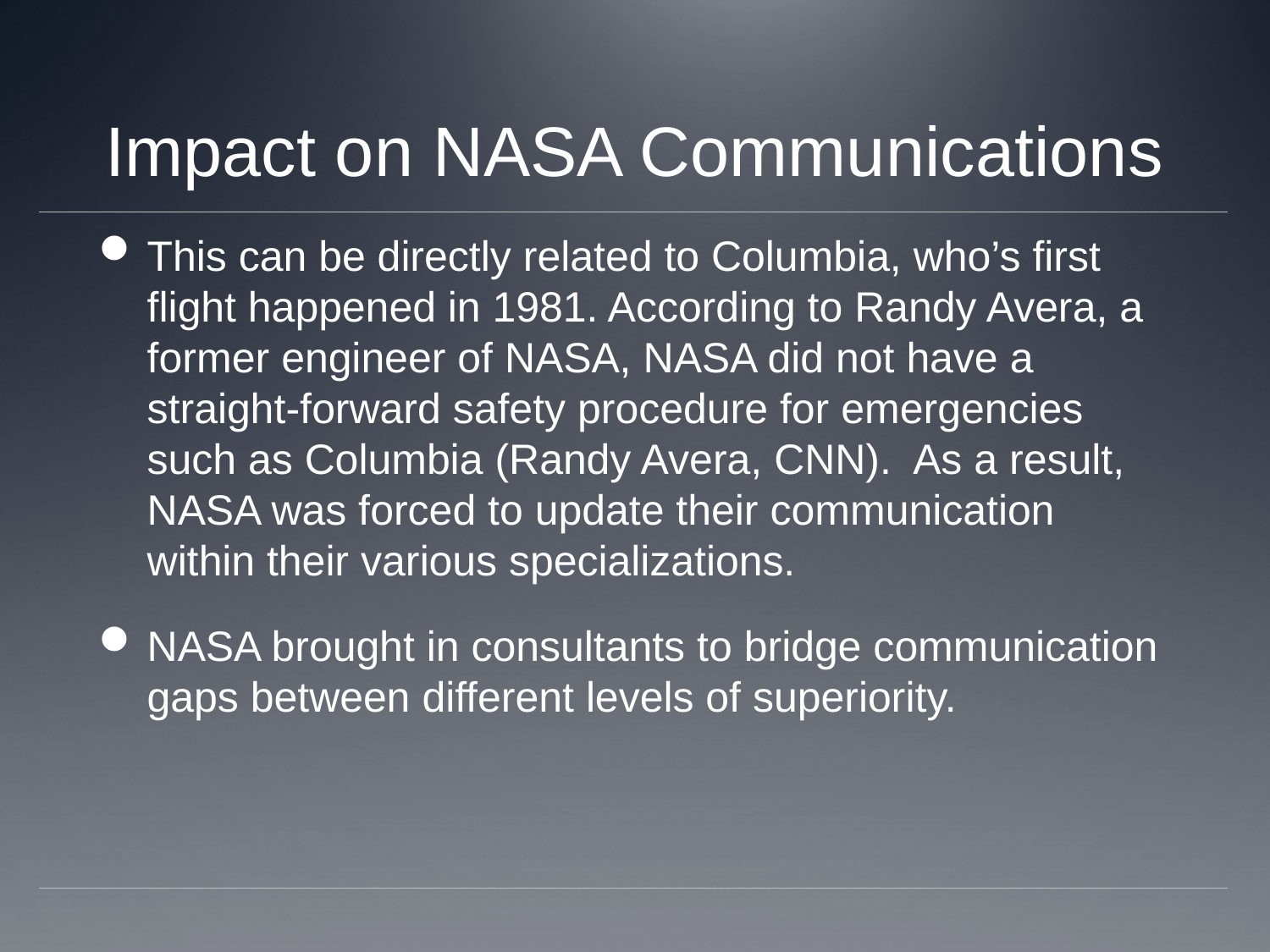

# Impact on NASA Communications
This can be directly related to Columbia, who’s first flight happened in 1981. According to Randy Avera, a former engineer of NASA, NASA did not have a straight-forward safety procedure for emergencies such as Columbia (Randy Avera, CNN).  As a result, NASA was forced to update their communication within their various specializations.
NASA brought in consultants to bridge communication gaps between different levels of superiority.